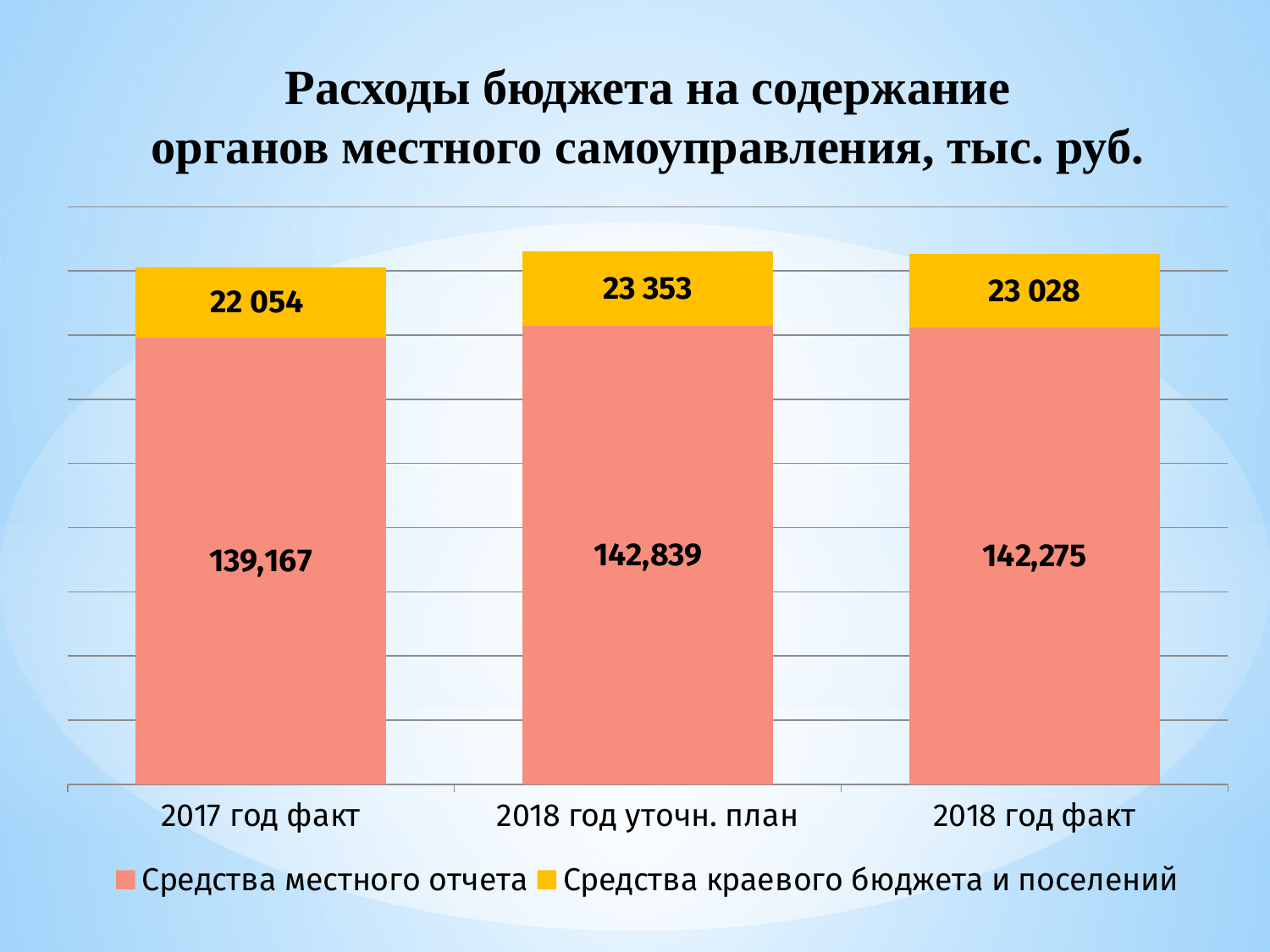

Расходы бюджета на содержание
органов местного самоуправления, тыс. руб.

### Chart

| Category | Средства местного отчета | Средства краевого бюджета и поселений |
|---|---|---|
| 2017 год факт | 139167.0 | 22054.0 |
| 2018 год уточн. план | 142839.0 | 23353.0 |
| 2018 год факт | 142275.0 | 23028.0 |